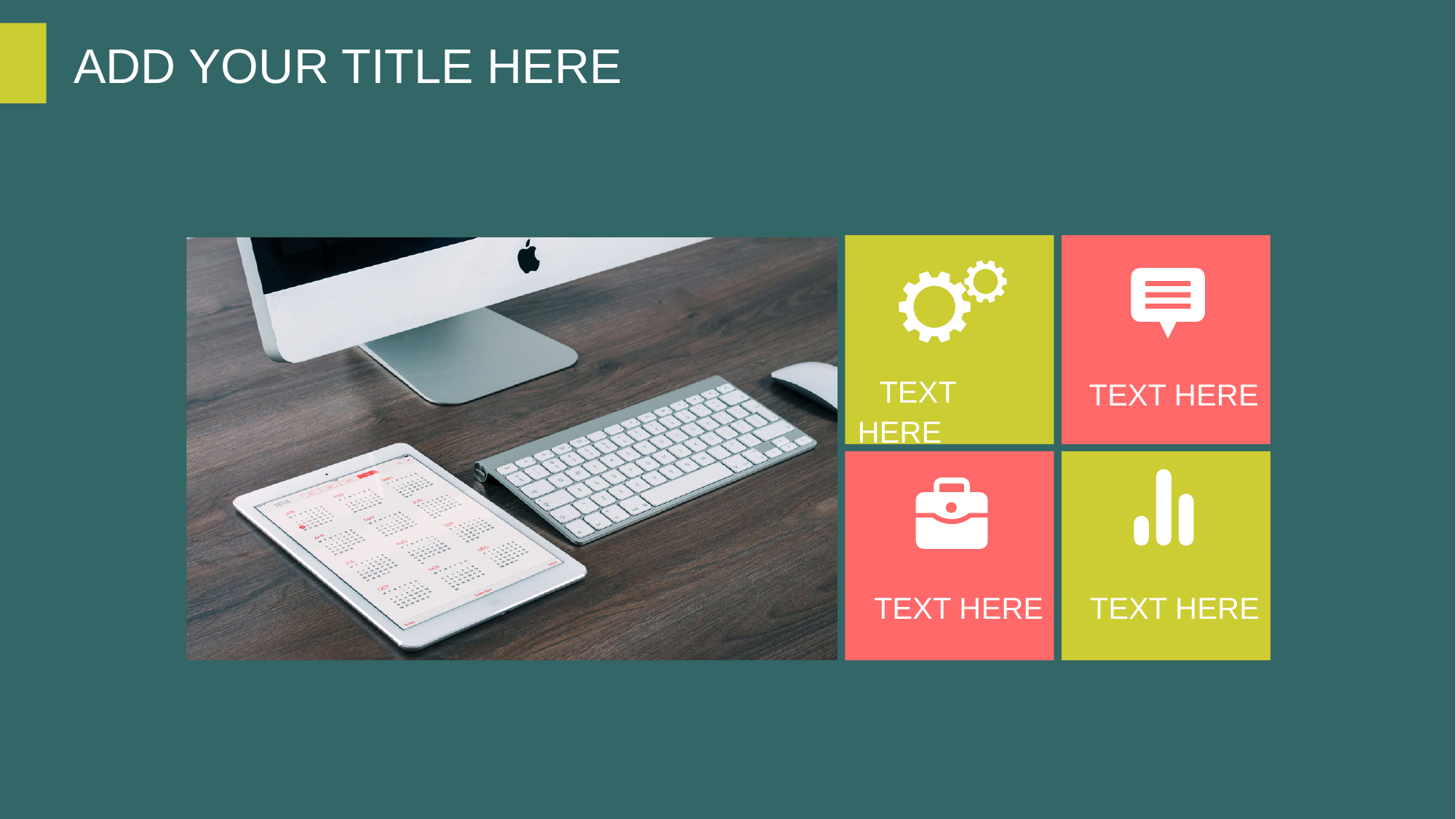

ADD YOUR TITLE HERE

  TEXT HERE

  TEXT HERE

  TEXT HERE

  TEXT HERE